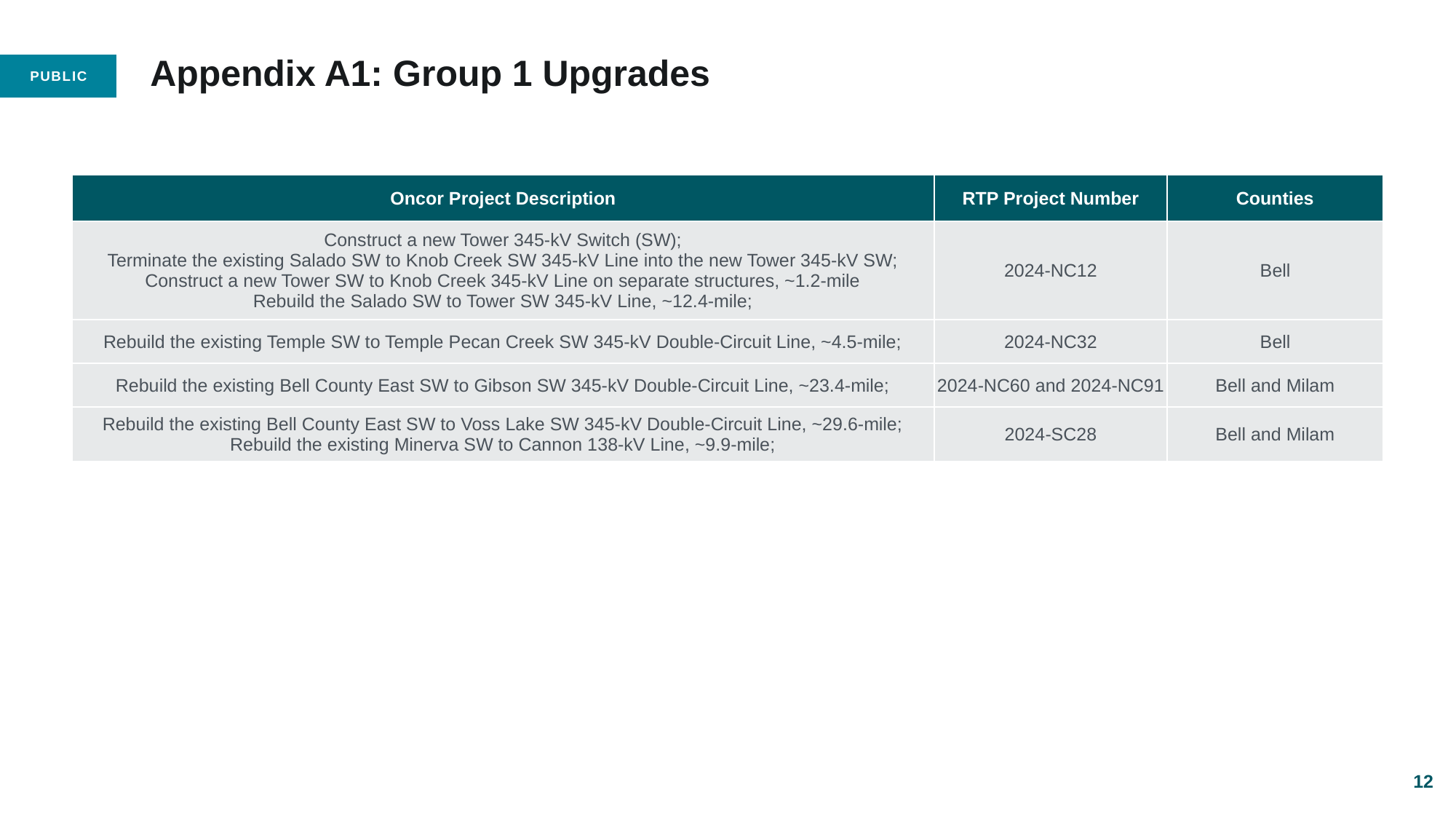

# Appendix A1: Group 1 Upgrades
| Oncor Project Description | RTP Project Number | Counties |
| --- | --- | --- |
| Construct a new Tower 345-kV Switch (SW); Terminate the existing Salado SW to Knob Creek SW 345-kV Line into the new Tower 345-kV SW; Construct a new Tower SW to Knob Creek 345-kV Line on separate structures, ~1.2-mile Rebuild the Salado SW to Tower SW 345-kV Line, ~12.4-mile; | 2024-NC12 | Bell |
| Rebuild the existing Temple SW to Temple Pecan Creek SW 345-kV Double-Circuit Line, ~4.5-mile; | 2024-NC32 | Bell |
| Rebuild the existing Bell County East SW to Gibson SW 345-kV Double-Circuit Line, ~23.4-mile; | 2024-NC60 and 2024-NC91 | Bell and Milam |
| Rebuild the existing Bell County East SW to Voss Lake SW 345-kV Double-Circuit Line, ~29.6-mile; Rebuild the existing Minerva SW to Cannon 138-kV Line, ~9.9-mile; | 2024-SC28 | Bell and Milam |
12